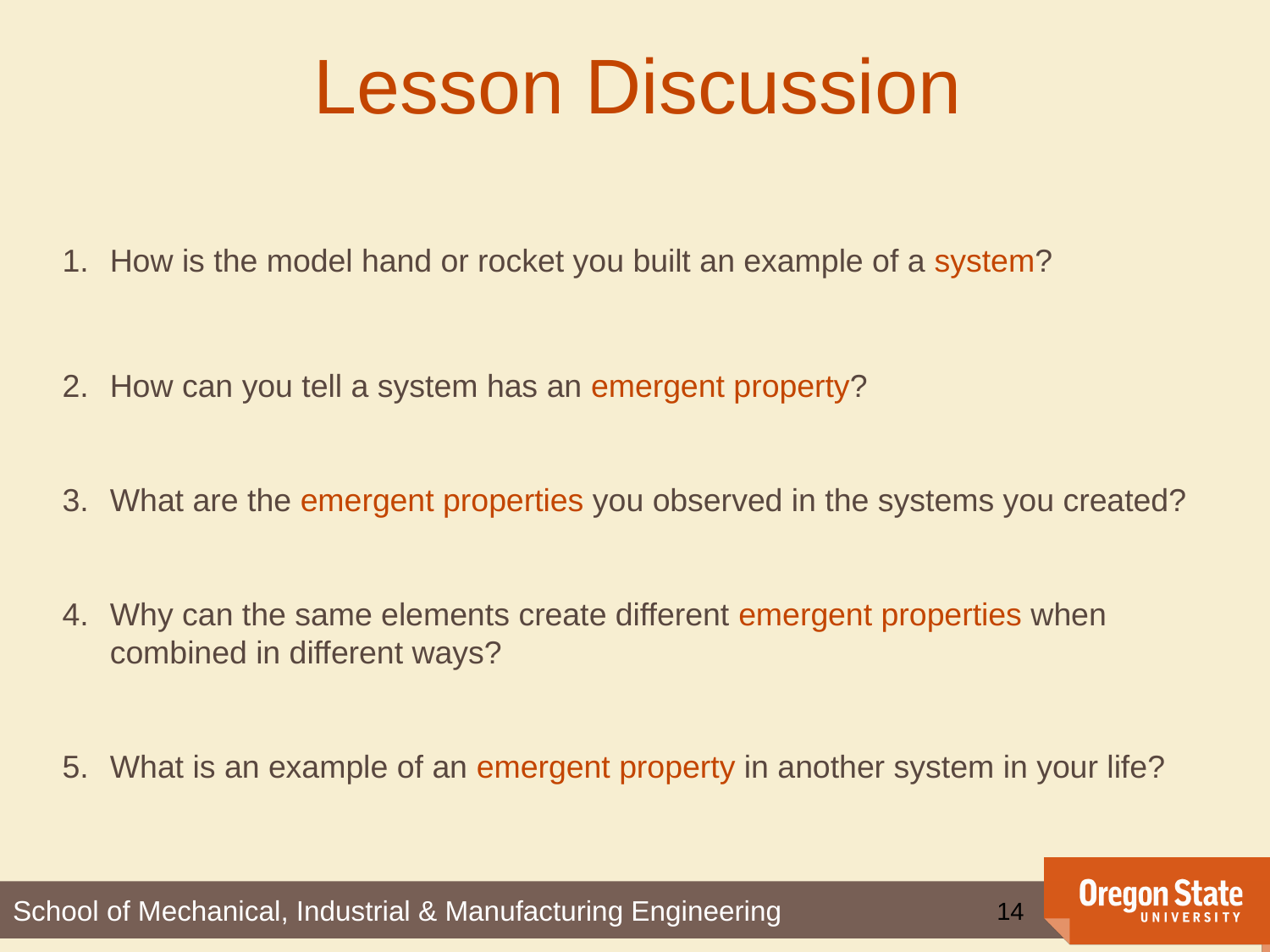

# Lesson Discussion
How is the model hand or rocket you built an example of a system?

How can you tell a system has an emergent property?

What are the emergent properties you observed in the systems you created?

Why can the same elements create different emergent properties when combined in different ways?

What is an example of an emergent property in another system in your life?
14